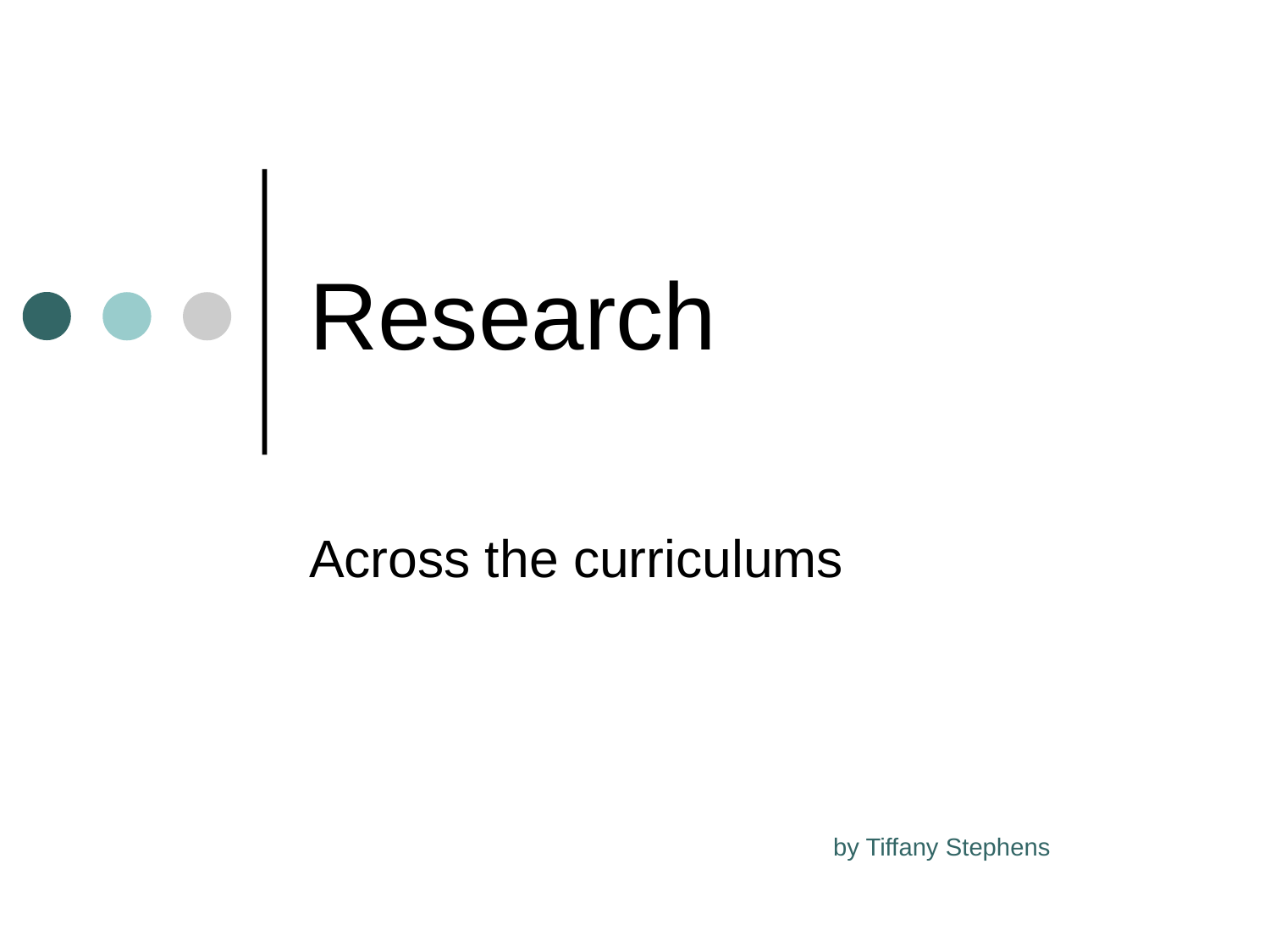

# Research
Across the curriculums
by Tiffany Stephens